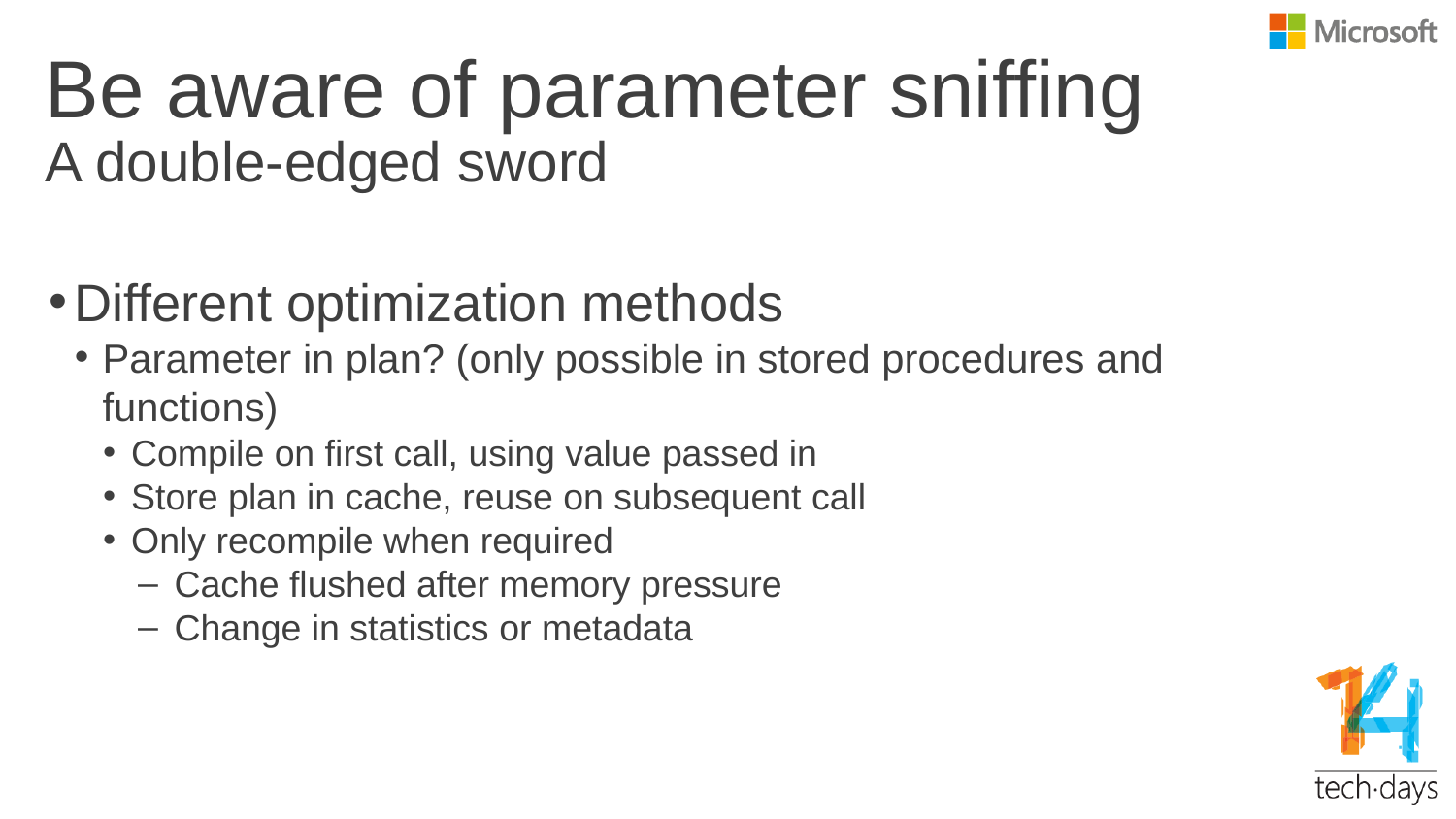

# Be aware of parameter sniffing
A double-edged sword
Different optimization methods
Parameter in plan? (only possible in stored procedures and functions)
Compile on first call, using value passed in
Store plan in cache, reuse on subsequent call
Only recompile when required
Cache flushed after memory pressure
Change in statistics or metadata